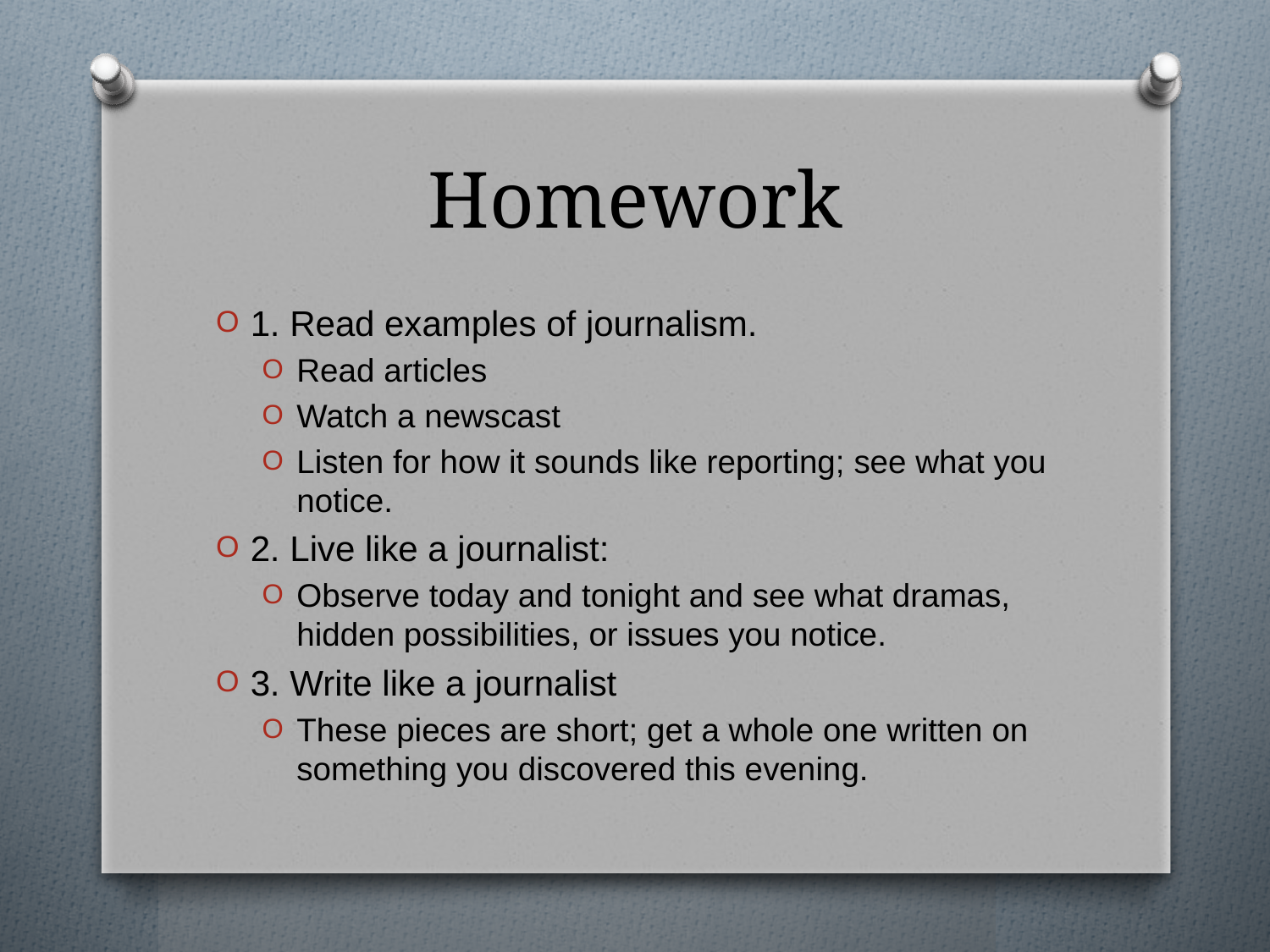

# Homework
1. Read examples of journalism.
Read articles
Watch a newscast
Listen for how it sounds like reporting; see what you notice.
2. Live like a journalist:
Observe today and tonight and see what dramas, hidden possibilities, or issues you notice.
3. Write like a journalist
These pieces are short; get a whole one written on something you discovered this evening.